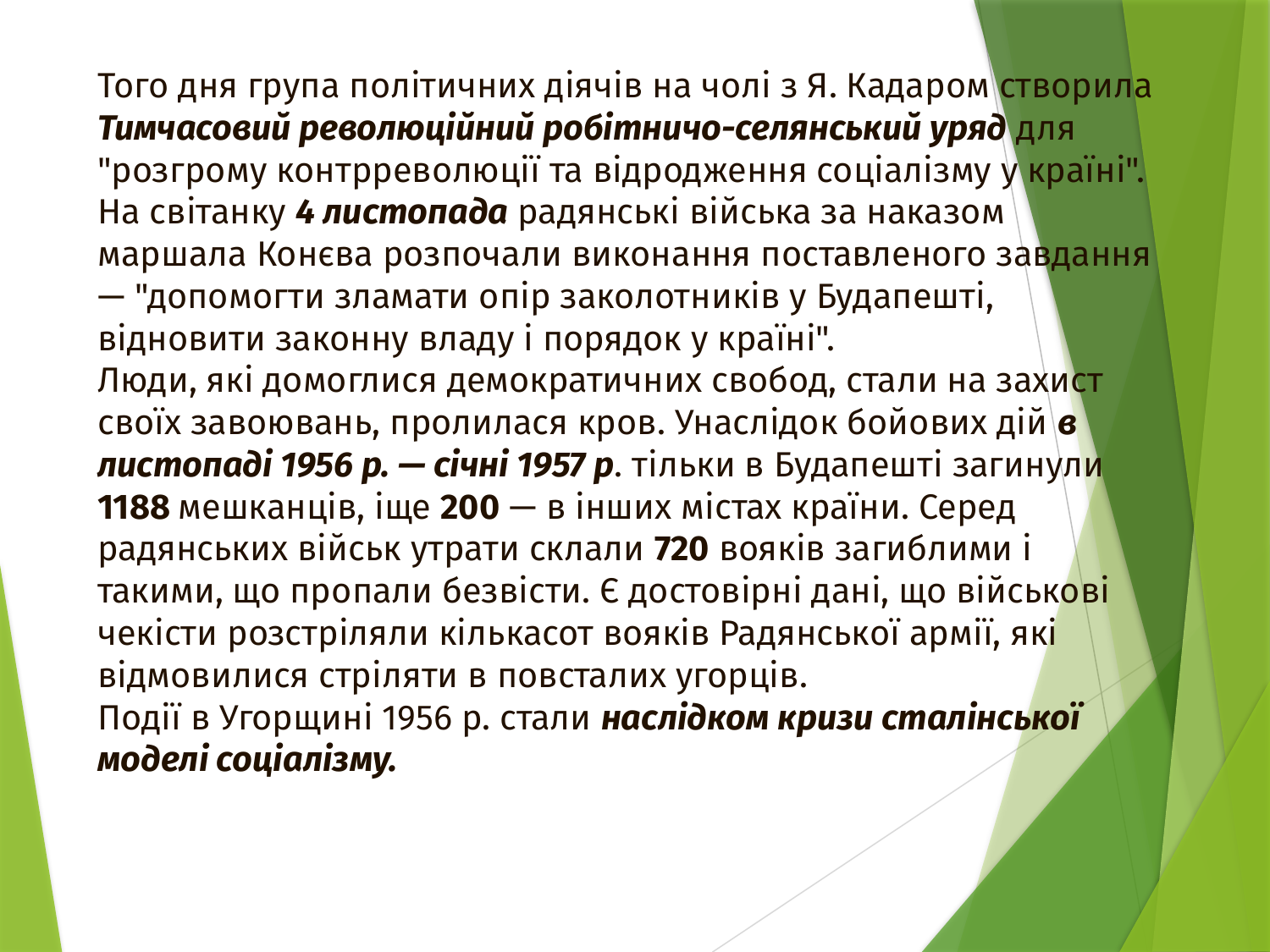

# Того дня група політичних діячів на чолі з Я. Кадаром створила Тимчасовий революційний робітничо-селянський уряд для "розгрому контрреволюції та відродження соціалізму у країні".  На світанку 4 листопада радянські війська за наказом маршала Конєва розпочали виконання поставленого завдання — "допомогти зламати опір заколотників у Будапешті, відновити законну владу і порядок у країні".  Люди, які домоглися демократичних свобод, стали на захист своїх завоювань, пролилася кров. Унаслідок бойових дій в листопаді 1956 р. — січні 1957 р. тільки в Будапешті загинули 1188 мешканців, іще 200 — в інших містах країни. Серед радянських військ утрати склали 720 вояків загиблими і такими, що пропали безвісти. Є достовірні дані, що військові чекісти розстріляли кількасот вояків Радянської армії, які відмовилися стріляти в повсталих угорців.  Події в Угорщині 1956 р. стали наслідком кризи сталінської моделі соціалізму.